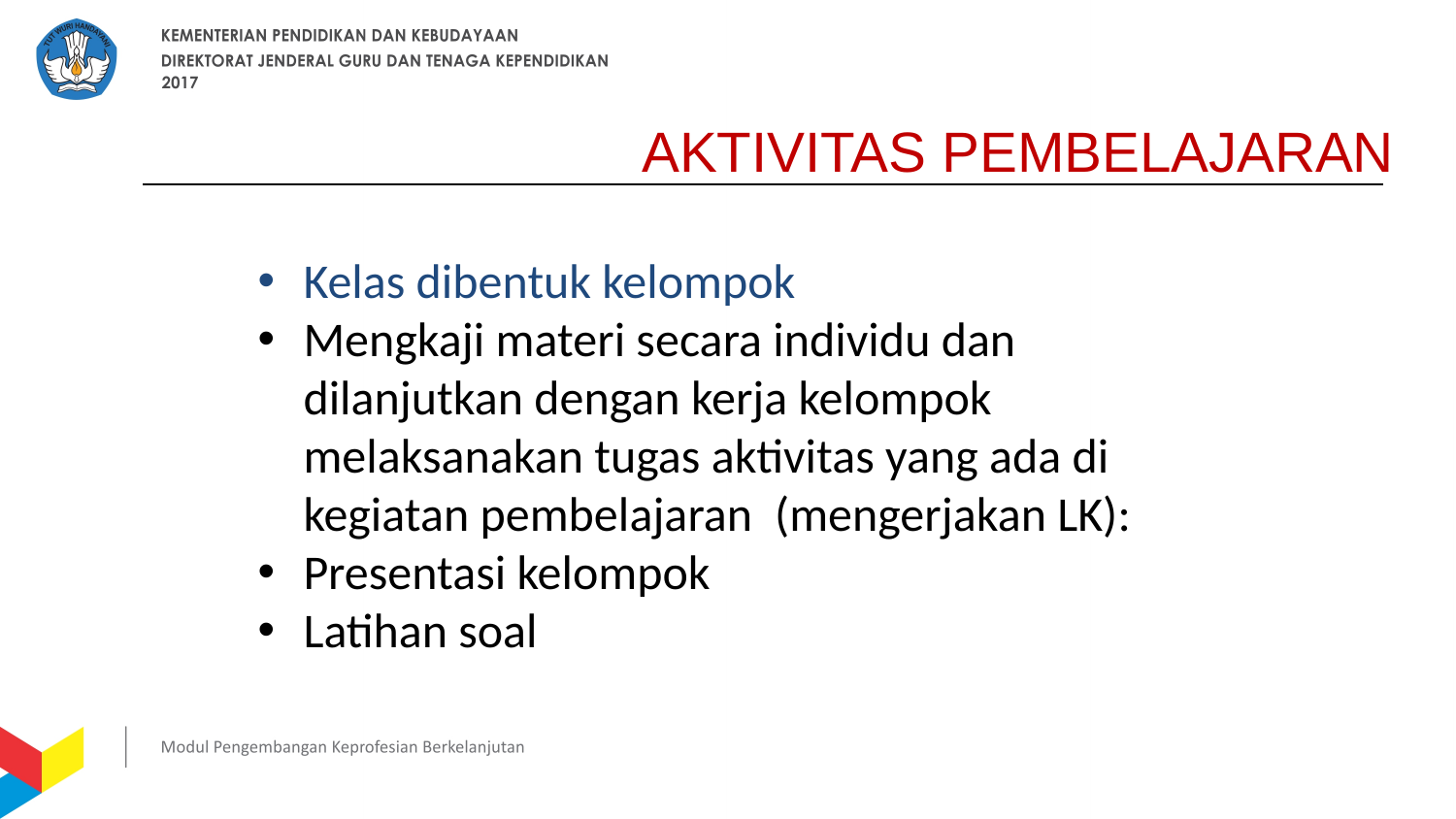

AKTIVITAS PEMBELAJARAN
Kelas dibentuk kelompok
Mengkaji materi secara individu dan dilanjutkan dengan kerja kelompok melaksanakan tugas aktivitas yang ada di kegiatan pembelajaran  (mengerjakan LK):
Presentasi kelompok
Latihan soal